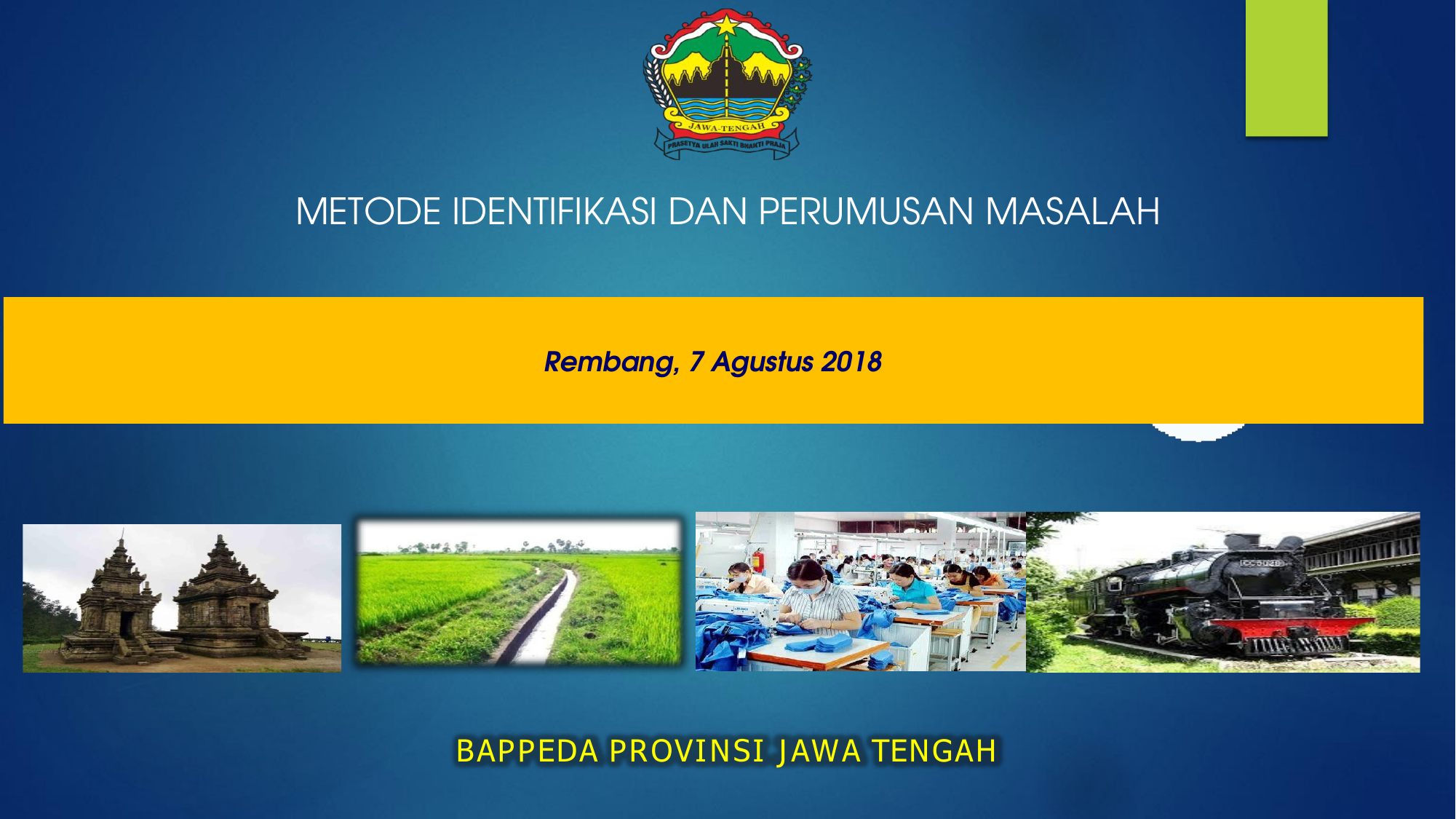

METODE
IDENTIFIKASI DAN PERUMUSAN
MASALAH

Rembang, 7
Agustus 2018

BAPPEDA PROVINSI JAWA TENGAH